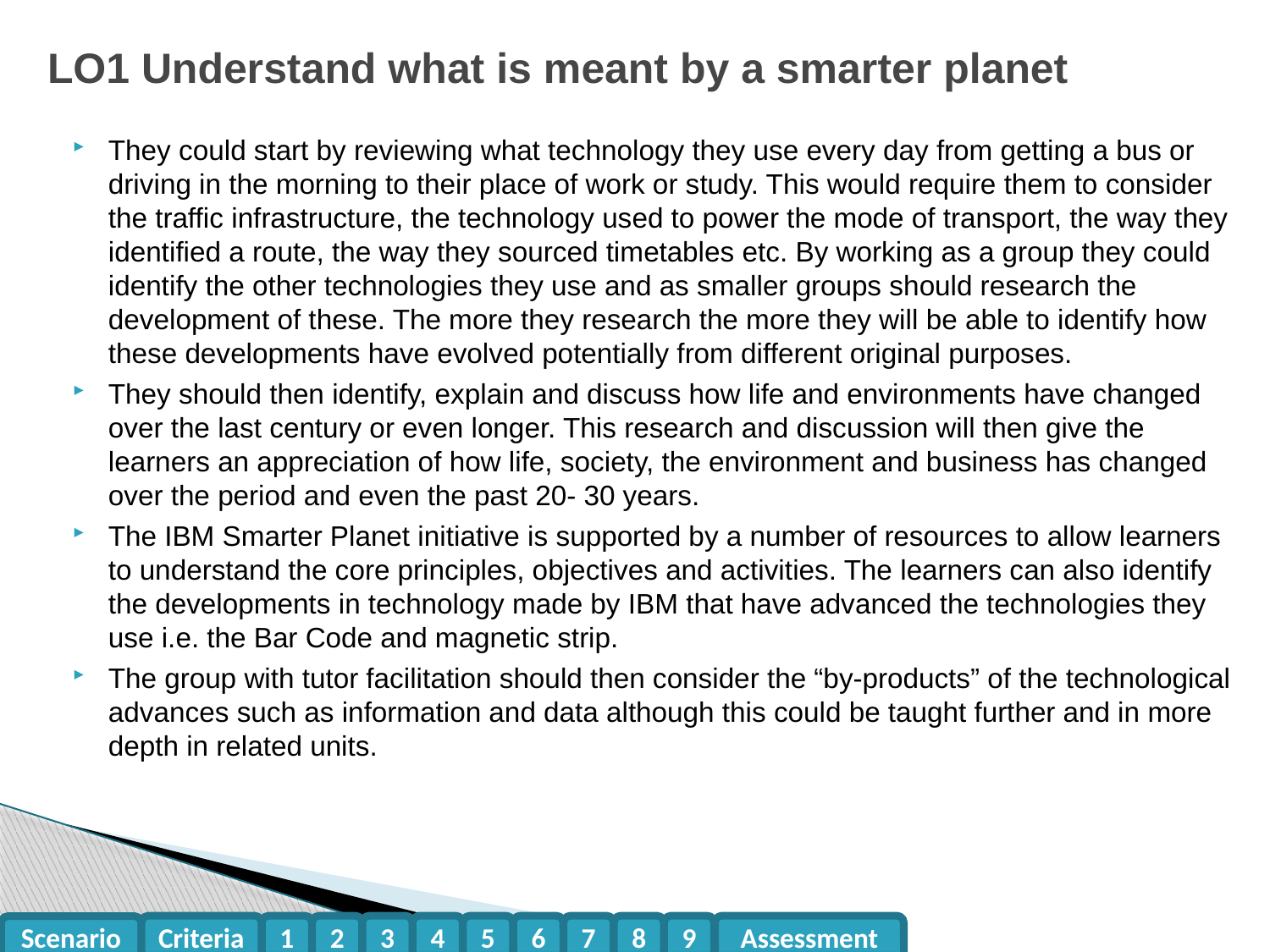

# LO1 Understand what is meant by a smarter planet
They could start by reviewing what technology they use every day from getting a bus or driving in the morning to their place of work or study. This would require them to consider the traffic infrastructure, the technology used to power the mode of transport, the way they identified a route, the way they sourced timetables etc. By working as a group they could identify the other technologies they use and as smaller groups should research the development of these. The more they research the more they will be able to identify how these developments have evolved potentially from different original purposes.
They should then identify, explain and discuss how life and environments have changed over the last century or even longer. This research and discussion will then give the learners an appreciation of how life, society, the environment and business has changed over the period and even the past 20- 30 years.
The IBM Smarter Planet initiative is supported by a number of resources to allow learners to understand the core principles, objectives and activities. The learners can also identify the developments in technology made by IBM that have advanced the technologies they use i.e. the Bar Code and magnetic strip.
The group with tutor facilitation should then consider the “by-products” of the technological advances such as information and data although this could be taught further and in more depth in related units.